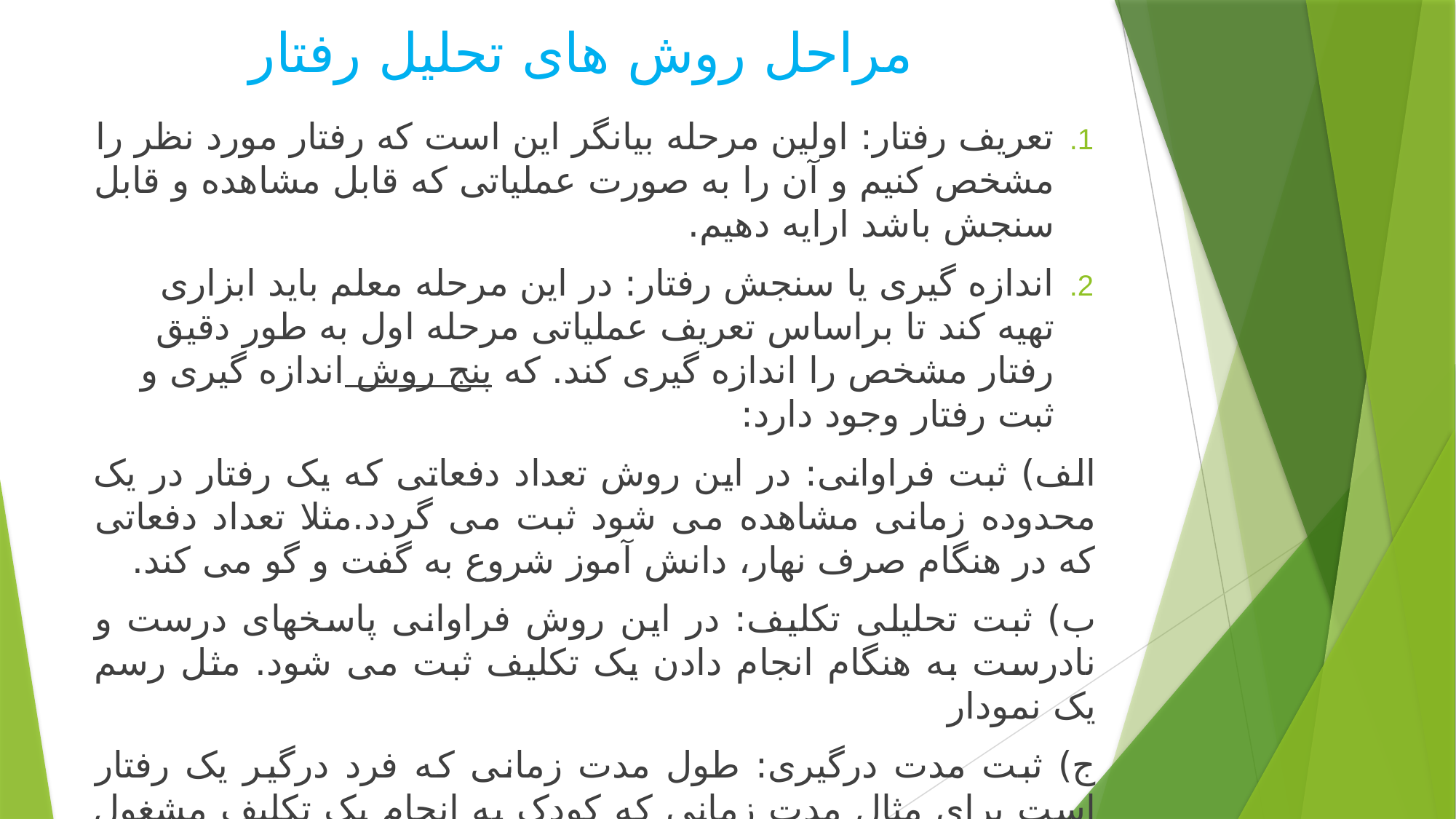

# مراحل روش های تحلیل رفتار
تعریف رفتار: اولین مرحله بیانگر این است که رفتار مورد نظر را مشخص کنیم و آن را به صورت عملیاتی که قابل مشاهده و قابل سنجش باشد ارایه دهیم.
اندازه گیری یا سنجش رفتار: در این مرحله معلم باید ابزاری تهیه کند تا براساس تعریف عملیاتی مرحله اول به طور دقیق رفتار مشخص را اندازه گیری کند. که پنج روش اندازه گیری و ثبت رفتار وجود دارد:
الف) ثبت فراوانی: در این روش تعداد دفعاتی که یک رفتار در یک محدوده زمانی مشاهده می شود ثبت می گردد.مثلا تعداد دفعاتی که در هنگام صرف نهار، دانش آموز شروع به گفت و گو می کند.
ب) ثبت تحلیلی تکلیف: در این روش فراوانی پاسخهای درست و نادرست به هنگام انجام دادن یک تکلیف ثبت می شود. مثل رسم یک نمودار
ج) ثبت مدت درگیری: طول مدت زمانی که فرد درگیر یک رفتار است برای مثال مدت زمانی که کودک به انجام یک تکلیف مشغول است.